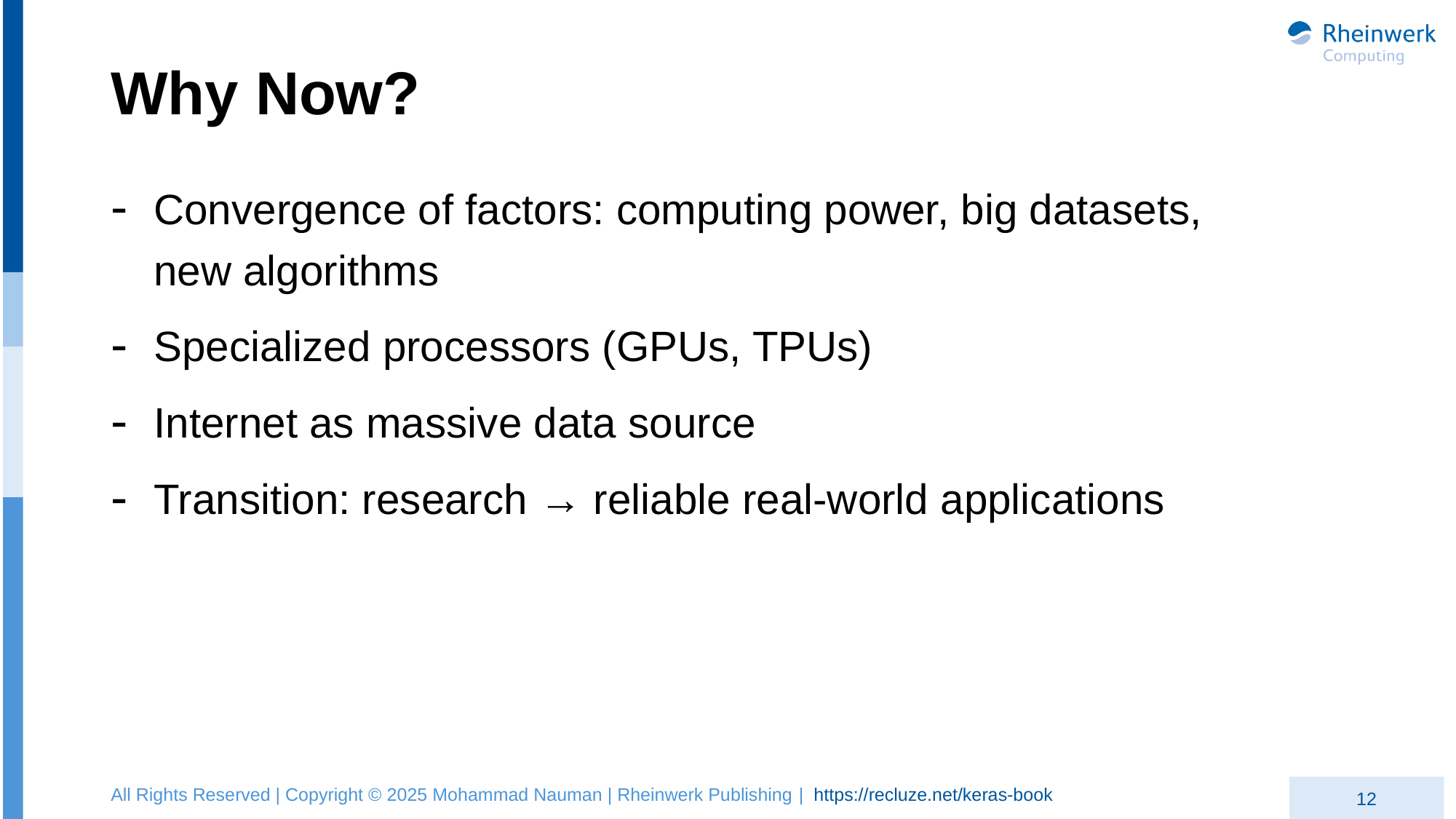

# Why Now?
Convergence of factors: computing power, big datasets, new algorithms
Specialized processors (GPUs, TPUs)
Internet as massive data source
Transition: research → reliable real-world applications